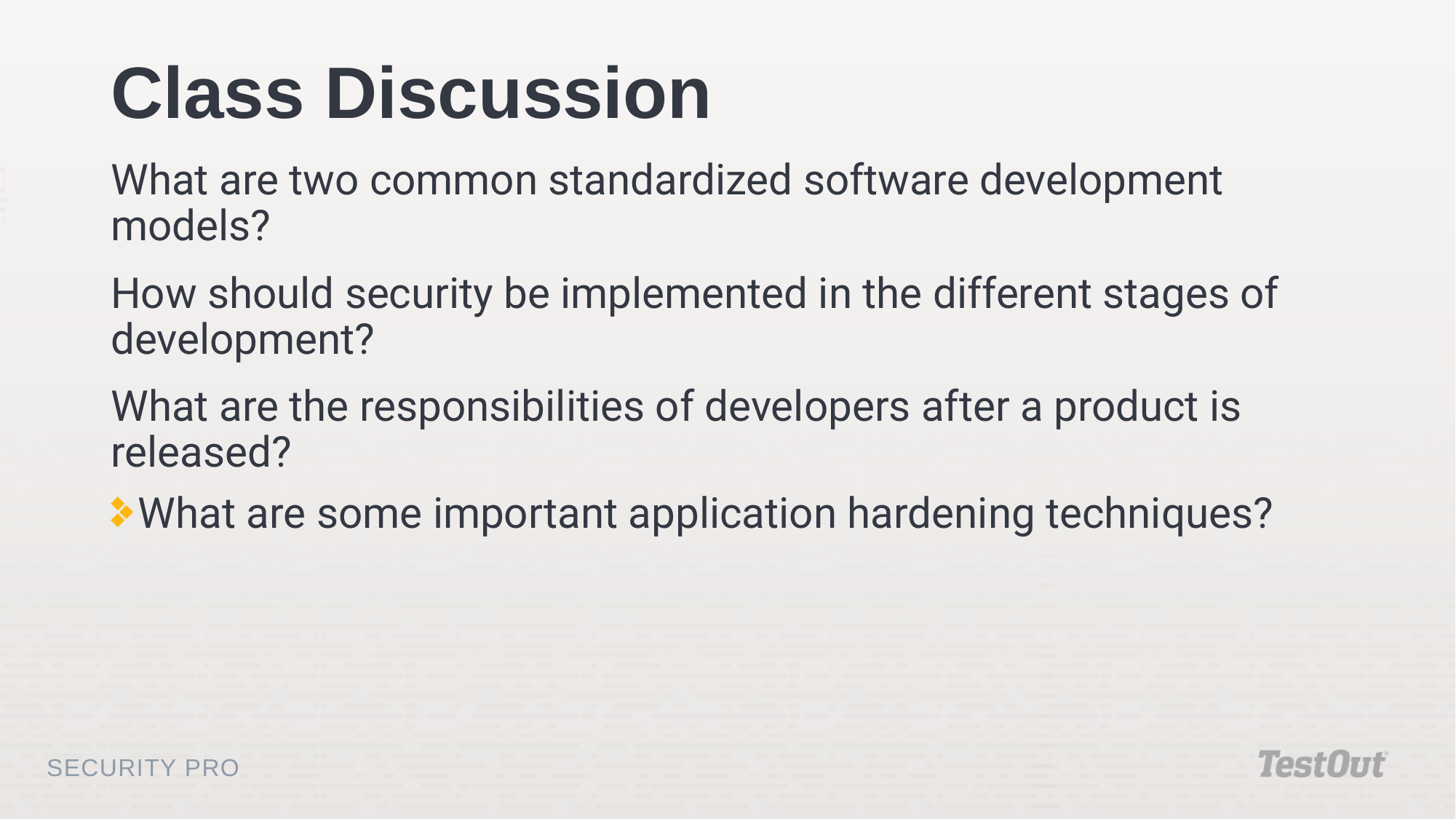

# Class Discussion
What are two common standardized software development models?
How should security be implemented in the different stages of development?
What are the responsibilities of developers after a product is released?
What are some important application hardening techniques?
Security Pro